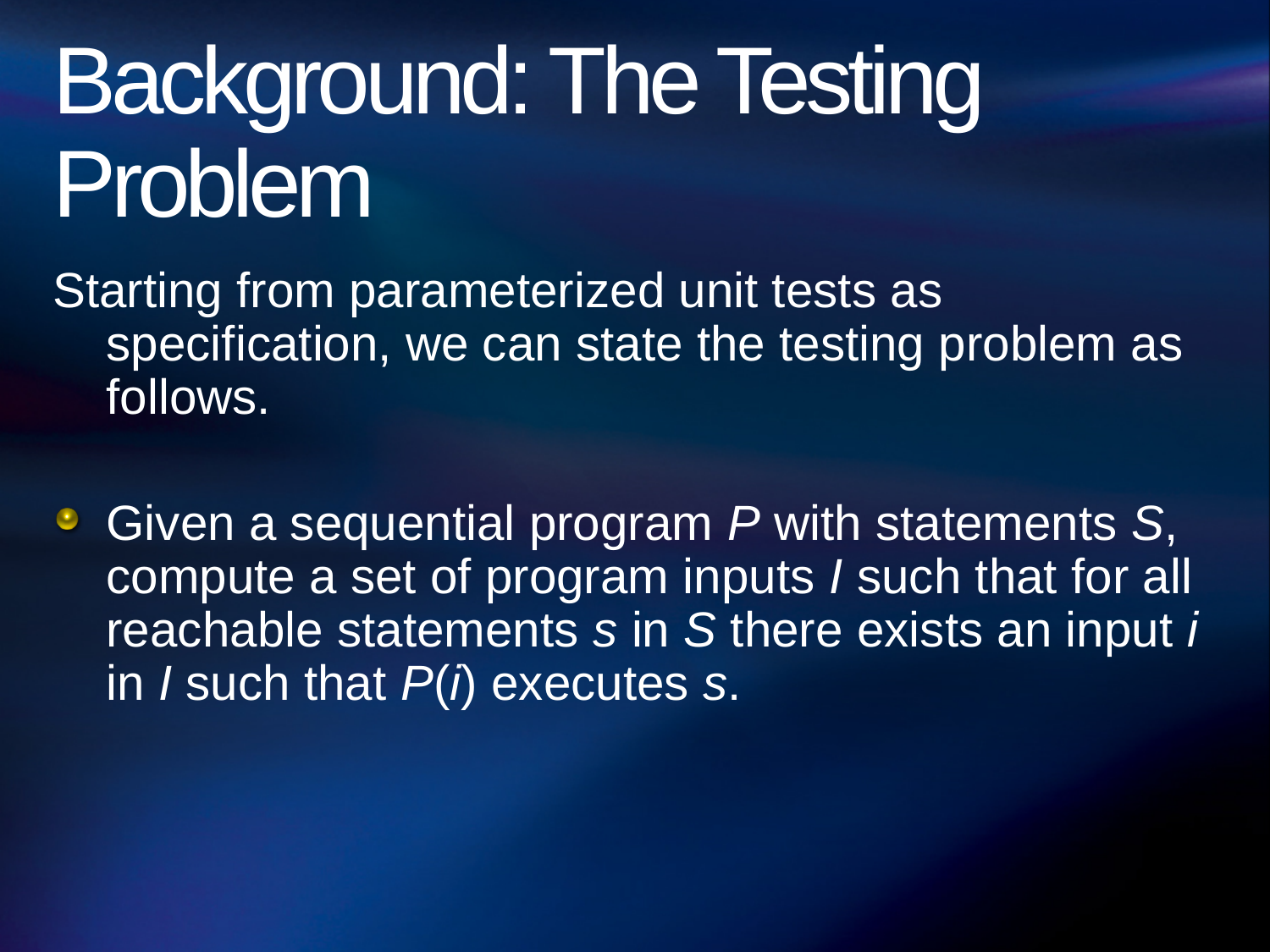

# Background: The Testing Problem

Starting from parameterized unit tests as specification, we can state the testing problem as follows.

Given a sequential program P with statements S, compute a set of program inputs I such that for all reachable statements s in S there exists an input i in I such that P(i) executes s.